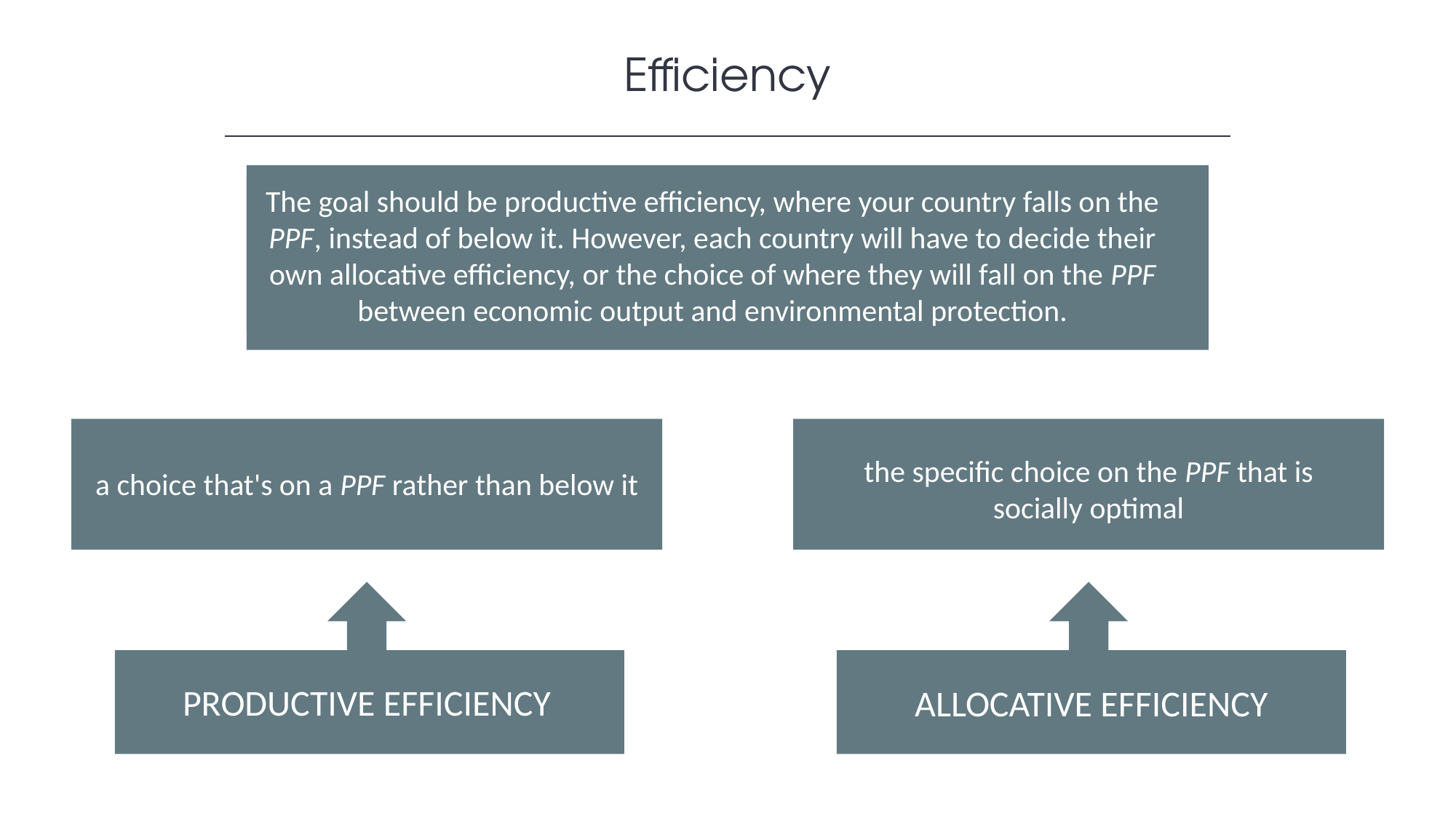

Efficiency

The goal should be productive efficiency, where your country falls on the PPF, instead of below it. However, each country will have to decide their own allocative efficiency, or the choice of where they will fall on the PPF between economic output and environmental protection.

a choice that's on a PPF rather than below it

the specific choice on the PPF that is socially optimal

PRODUCTIVE EFFICIENCY
ALLOCATIVE EFFICIENCY